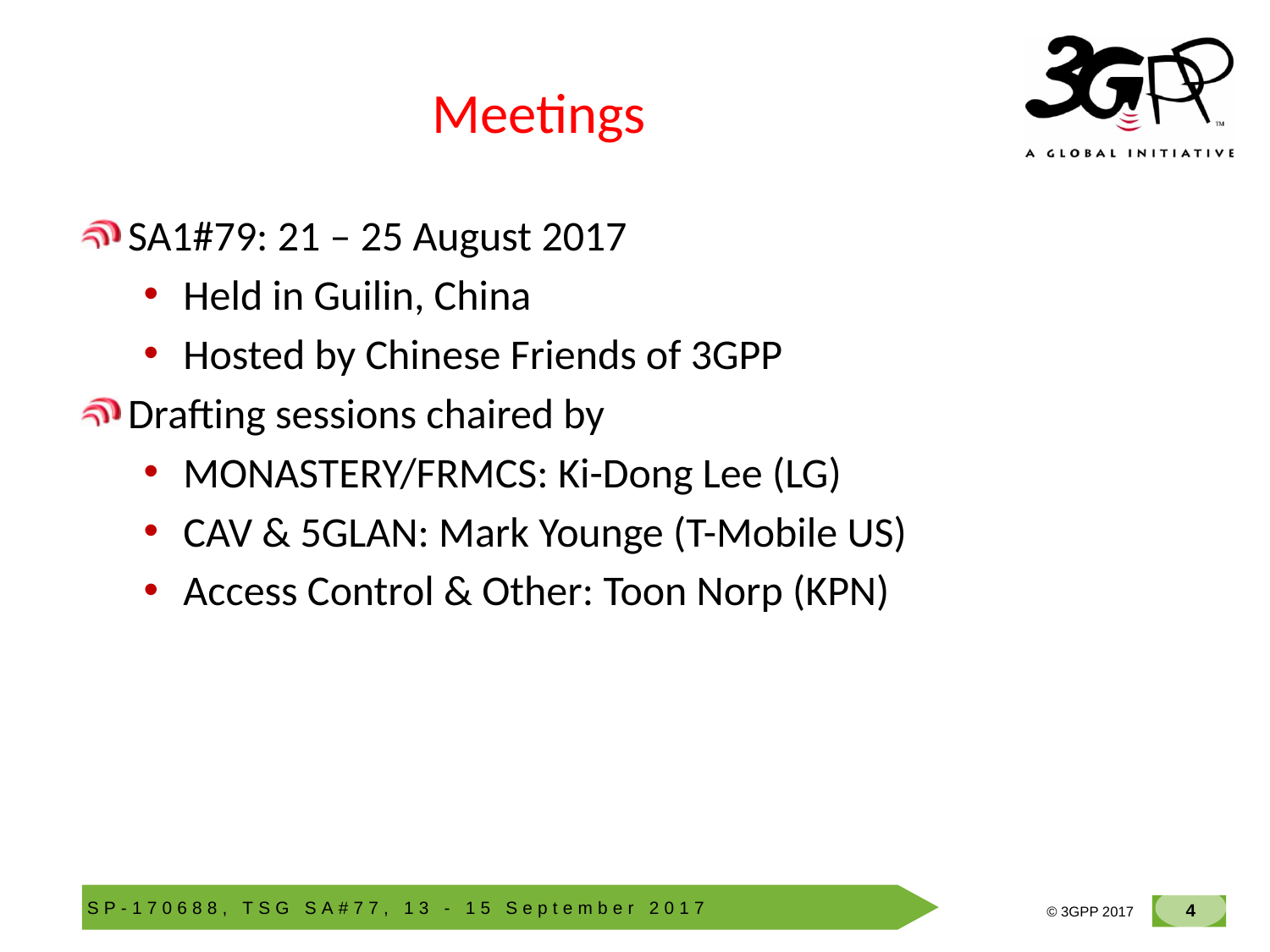

# Meetings
SA1#79: 21 – 25 August 2017
Held in Guilin, China
Hosted by Chinese Friends of 3GPP
Drafting sessions chaired by
MONASTERY/FRMCS: Ki-Dong Lee (LG)
CAV & 5GLAN: Mark Younge (T-Mobile US)
Access Control & Other: Toon Norp (KPN)